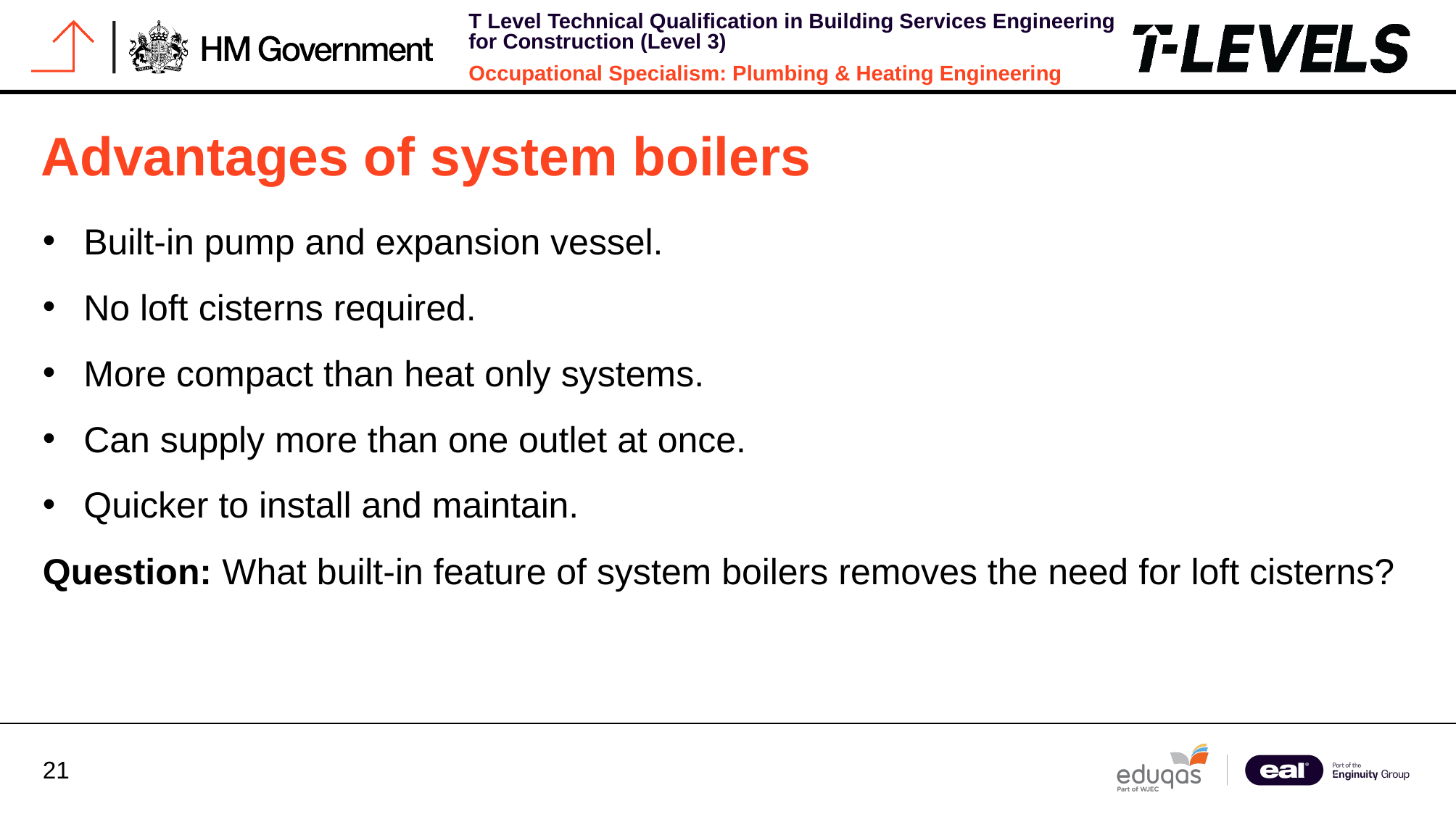

# Advantages of system boilers
Built-in pump and expansion vessel.
No loft cisterns required.
More compact than heat only systems.
Can supply more than one outlet at once.
Quicker to install and maintain.
Question: What built-in feature of system boilers removes the need for loft cisterns?